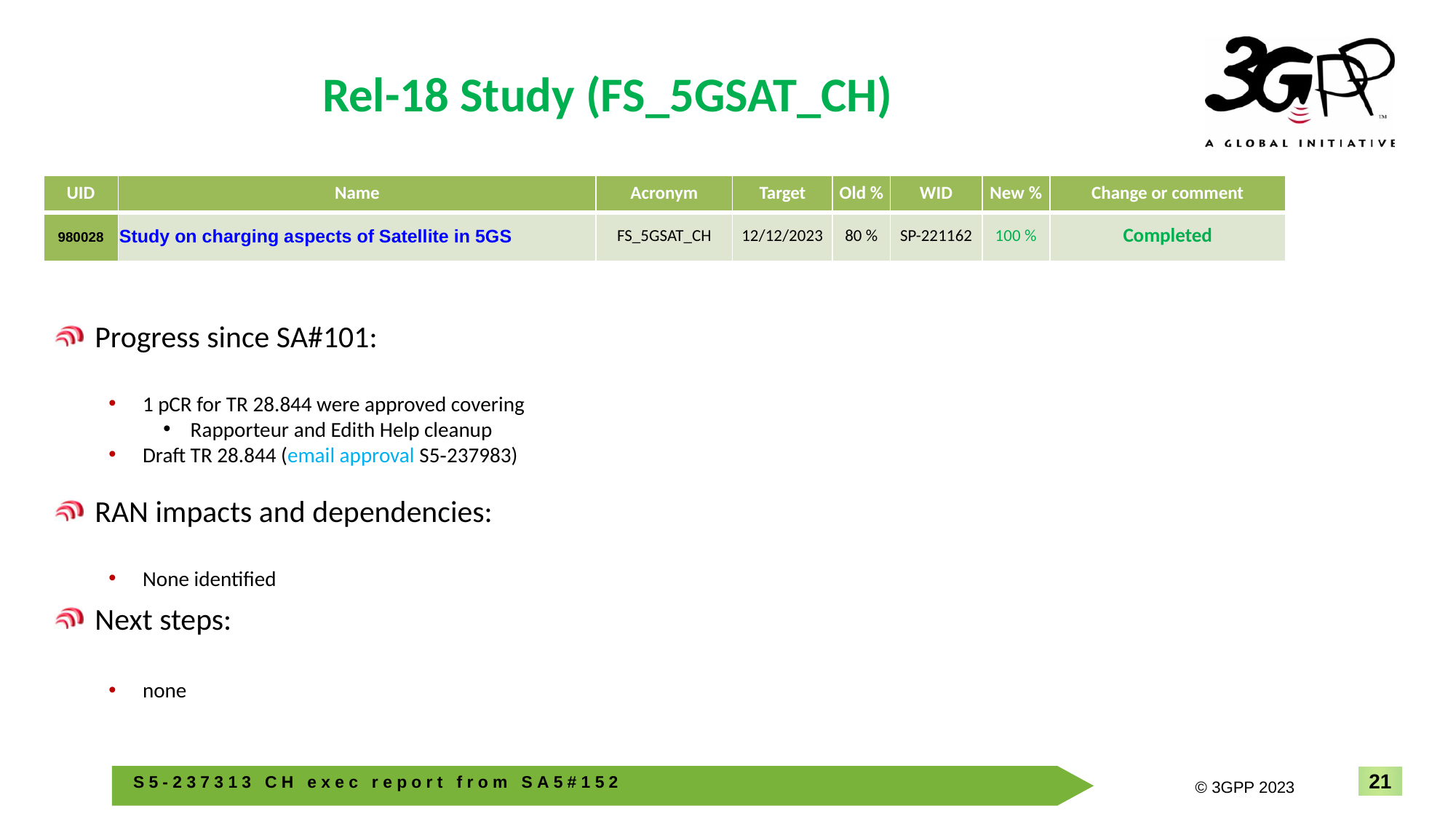

# Rel-18 Study (FS_5GSAT_CH)
| UID | Name | Acronym | Target | Old % | WID | New % | Change or comment |
| --- | --- | --- | --- | --- | --- | --- | --- |
| 980028 | Study on charging aspects of Satellite in 5GS | FS\_5GSAT\_CH | 12/12/2023 | 80 % | SP-221162 | 100 % | Completed |
Progress since SA#101:

1 pCR for TR 28.844 were approved covering
Rapporteur and Edith Help cleanup
Draft TR 28.844 (email approval S5‑237983)

RAN impacts and dependencies:

None identified
Next steps:

none